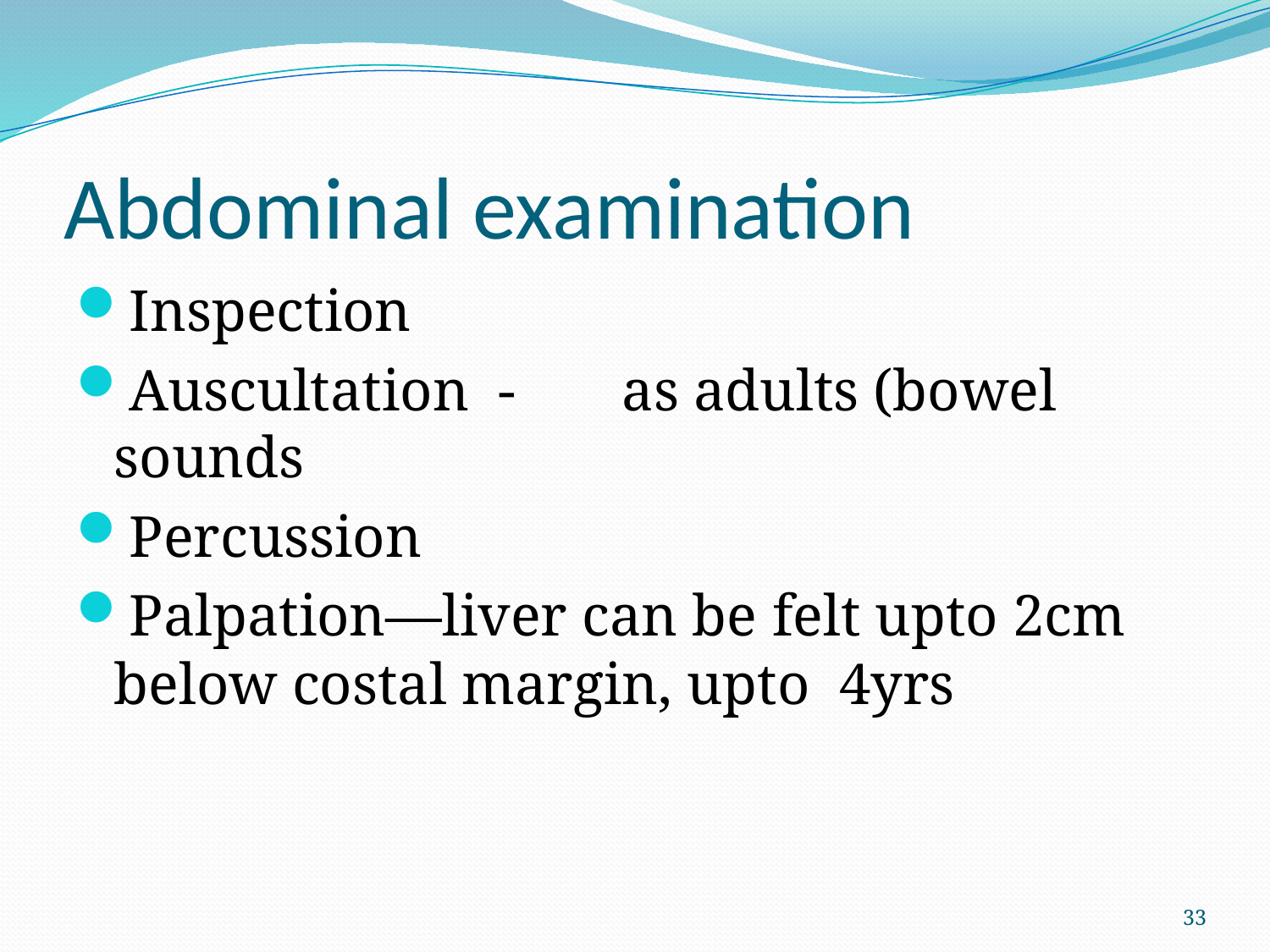

# Abdominal examination
Inspection
Auscultation  -	as adults (bowel sounds
Percussion
Palpation—liver can be felt upto 2cm below costal margin, upto  4yrs

33